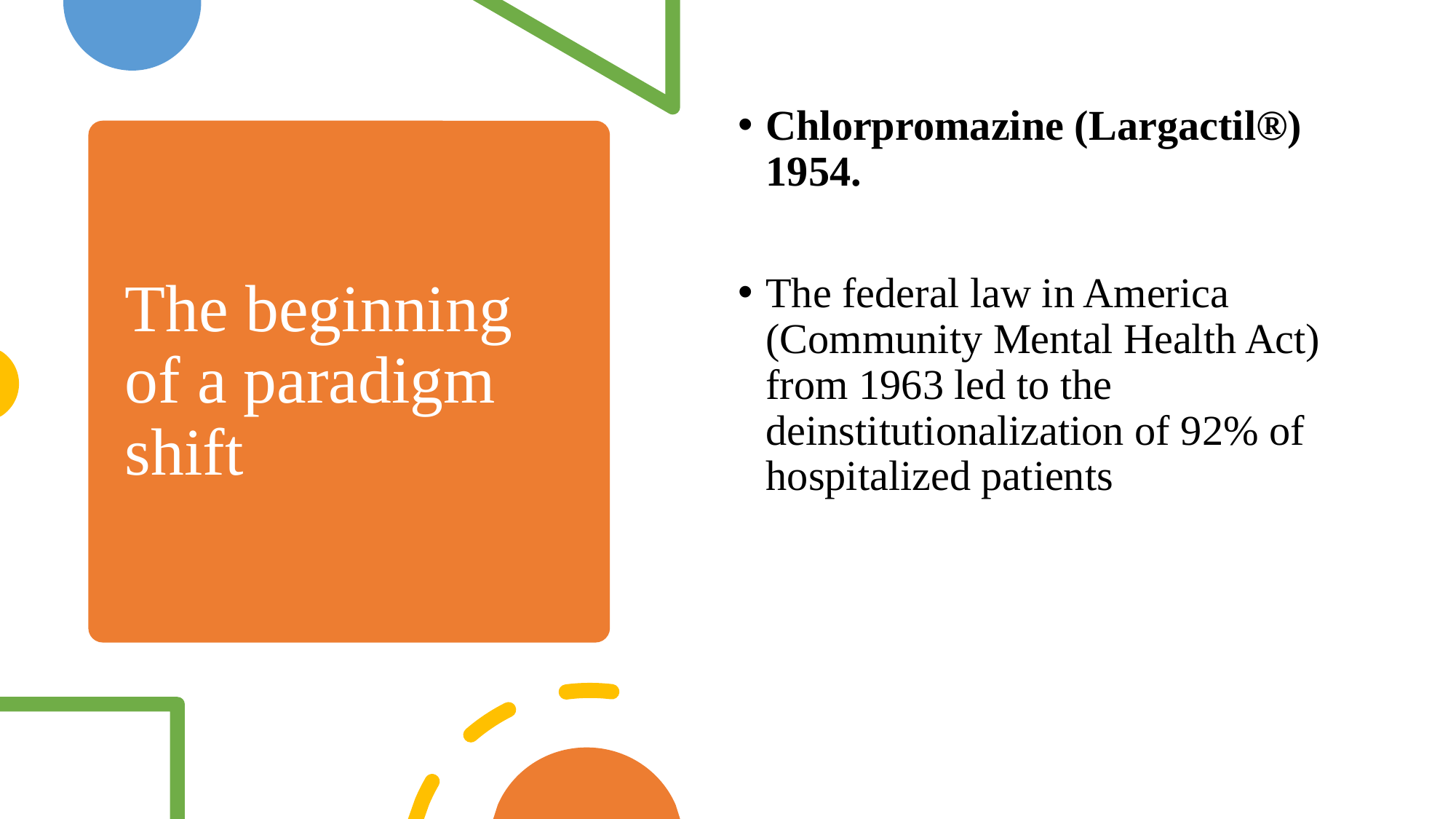

Chlorpromazine (Largactil®) 1954.

The federal law in America (Community Mental Health Act) from 1963 led to the deinstitutionalization of 92% of hospitalized patients

# The beginning of a paradigm shift